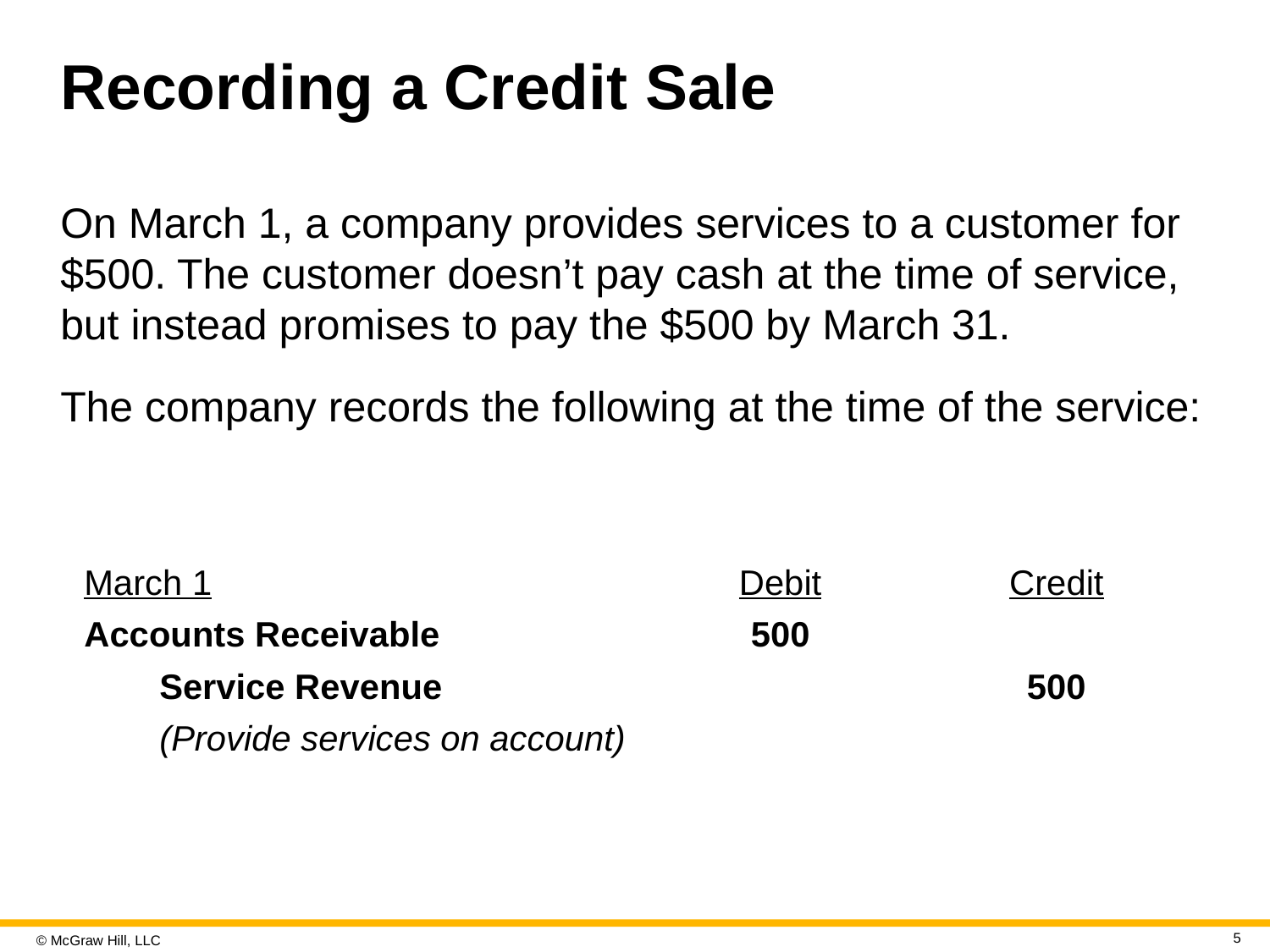

# Recording a Credit Sale
On March 1, a company provides services to a customer for $500. The customer doesn’t pay cash at the time of service, but instead promises to pay the $500 by March 31.
The company records the following at the time of the service:
| March 1 | Debit | Credit |
| --- | --- | --- |
| Accounts Receivable | 500 |  |
| Service Revenue |  | 500 |
| (Provide services on account) |  |  |
5